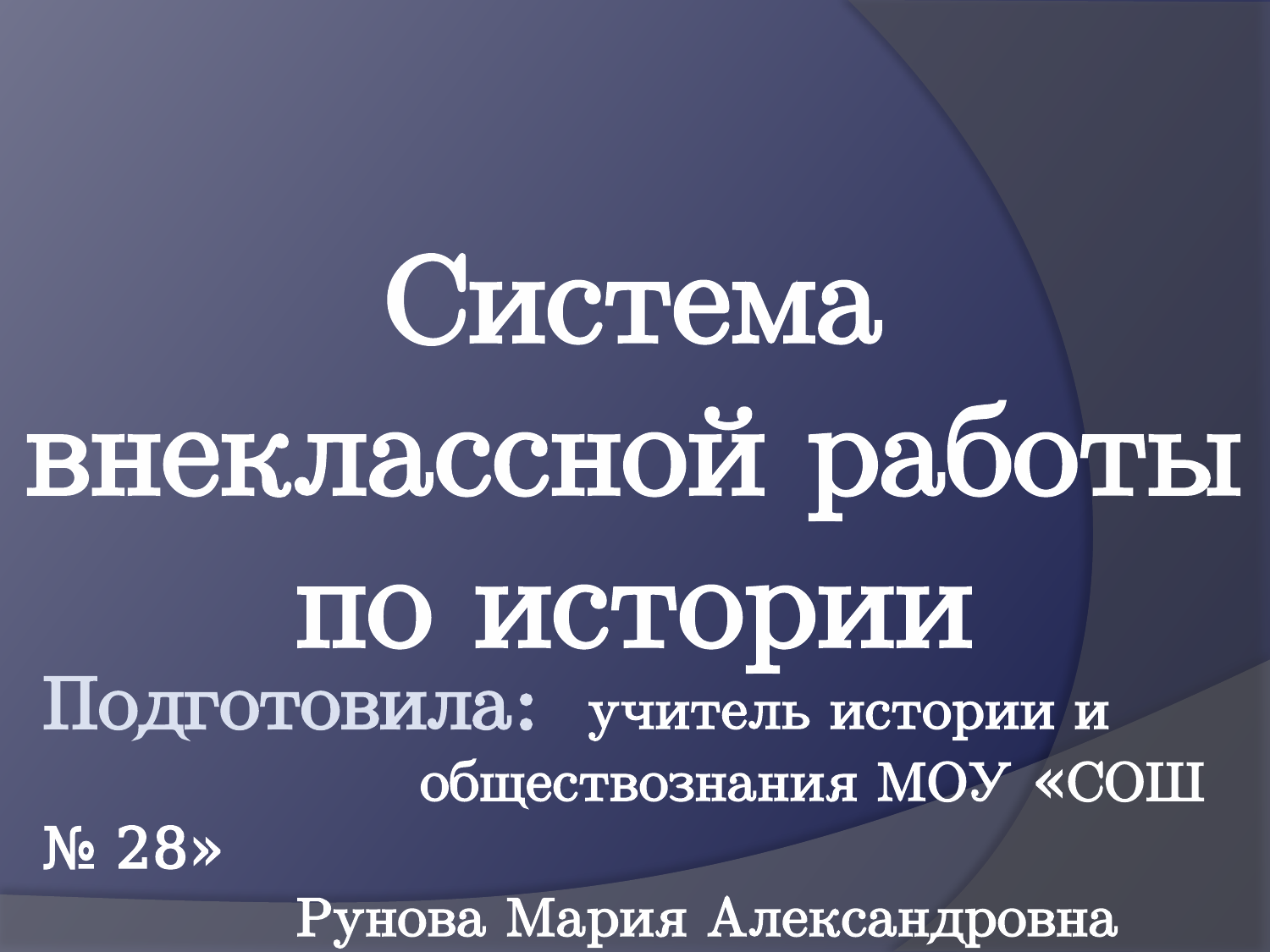

Система внеклассной работы по истории
Подготовила:  учитель истории и
                    обществознания МОУ «СОШ № 28»
		Рунова Мария Александровна